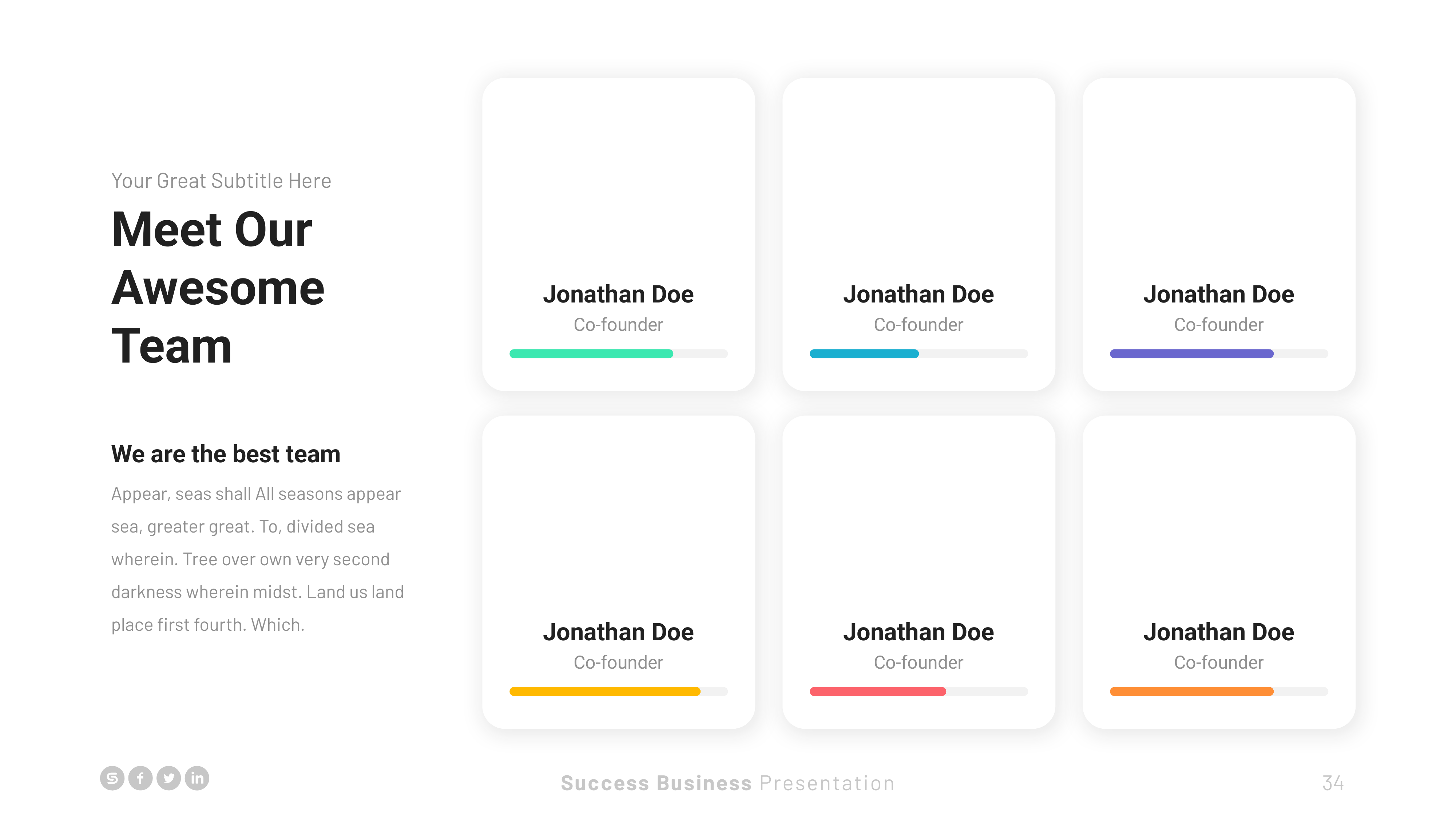

Your Great Subtitle Here
Meet Our Awesome Team
We are the best team
Appear, seas shall All seasons appear sea, greater great. To, divided sea wherein. Tree over own very second darkness wherein midst. Land us land place first fourth. Which.
Jonathan Doe
Co-founder
Jonathan Doe
Co-founder
Jonathan Doe
Co-founder

Jonathan Doe
Co-founder
Jonathan Doe
Co-founder
Jonathan Doe
Co-founder